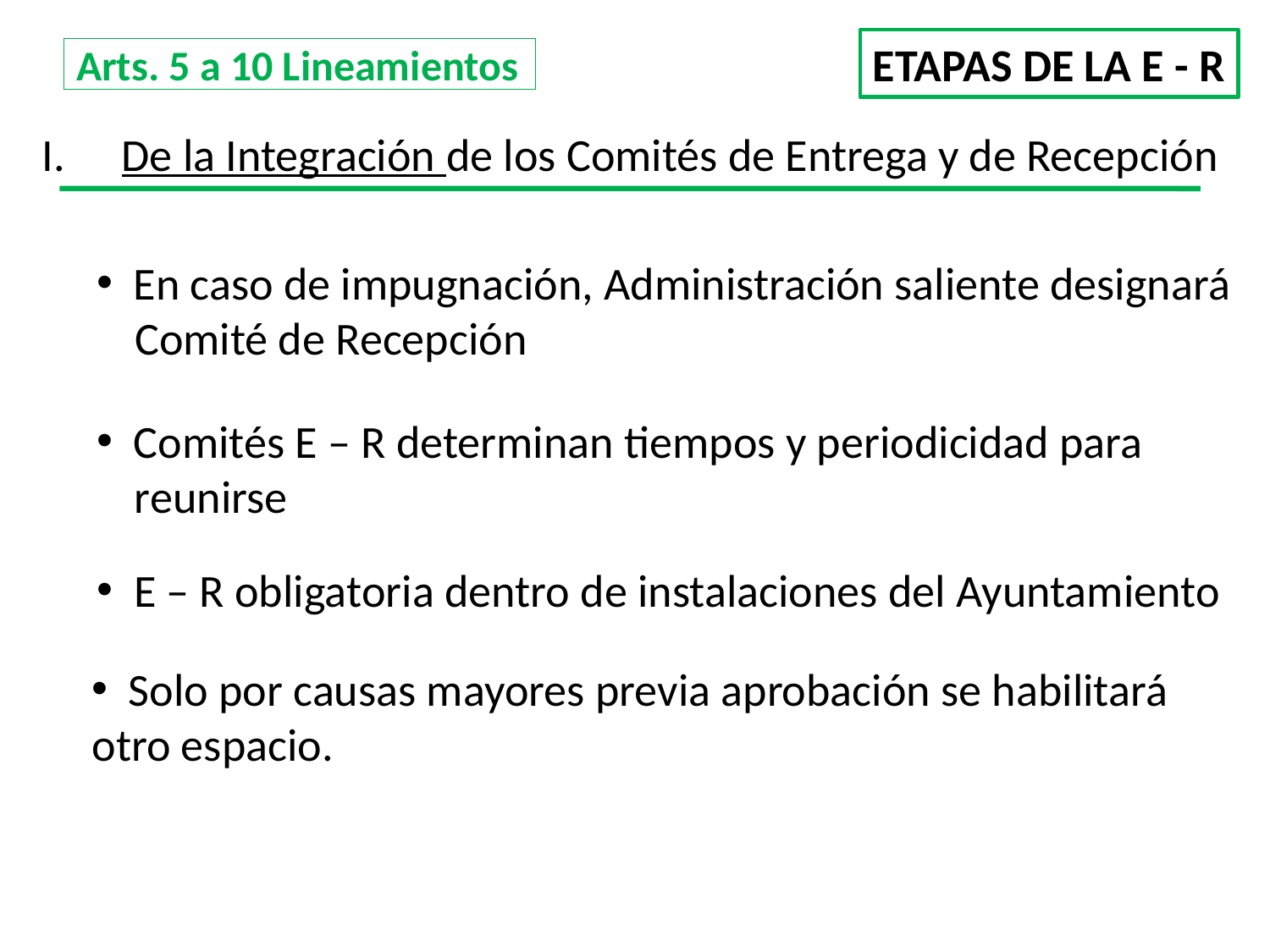

ETAPAS DE LA E - R
# Arts. 5 a 10 Lineamientos
De la Integración de los Comités de Entrega y de Recepción

  En caso de impugnación, Administración saliente designará
Comité de Recepción
  Comités E – R determinan tiempos y periodicidad para
reunirse
  E – R obligatoria dentro de instalaciones del Ayuntamiento
  Solo por causas mayores previa aprobación se habilitará otro espacio.